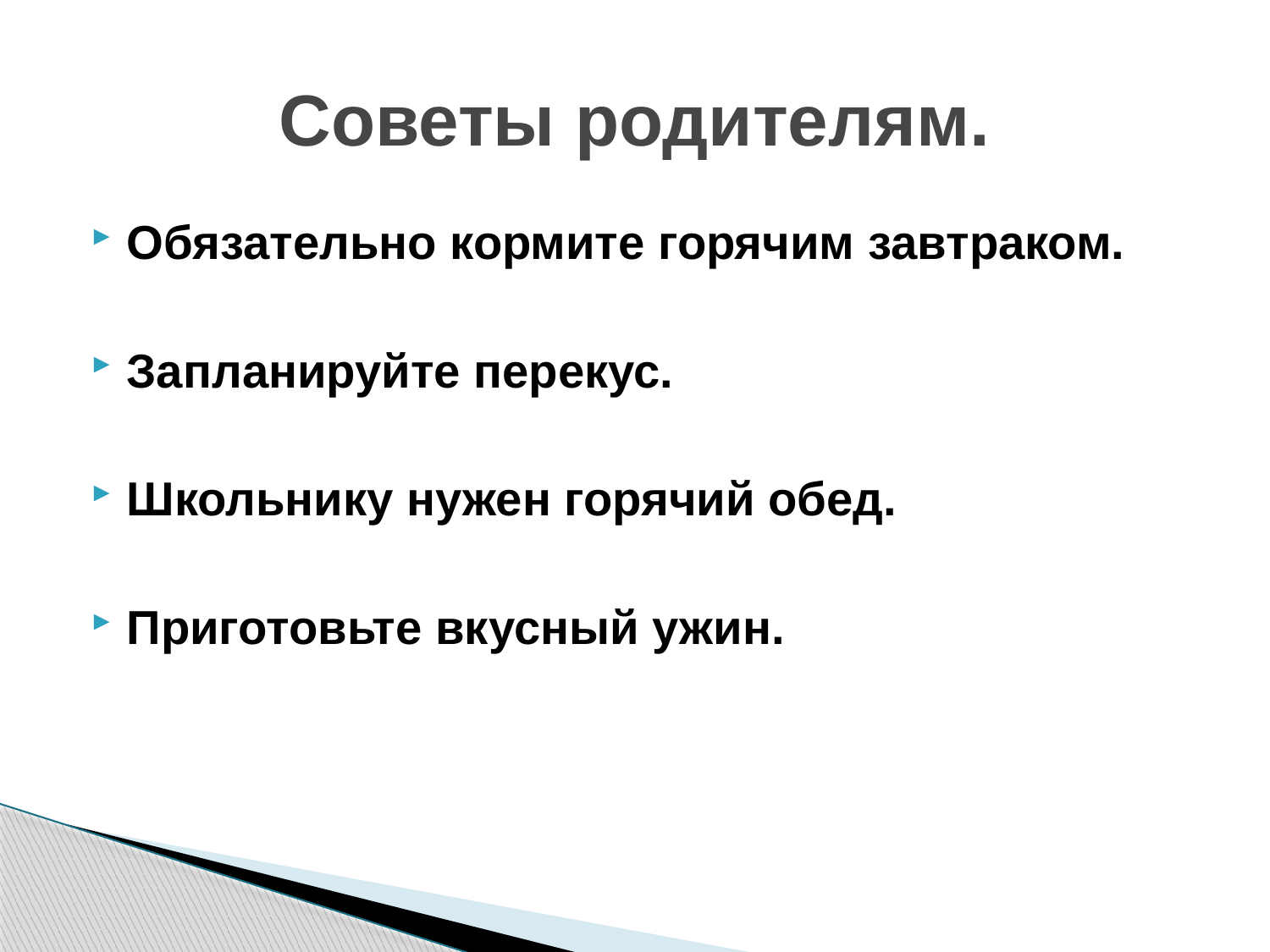

# Советы родителям.
Обязательно кормите горячим завтраком.

Запланируйте перекус.

Школьнику нужен горячий обед.

Приготовьте вкусный ужин.